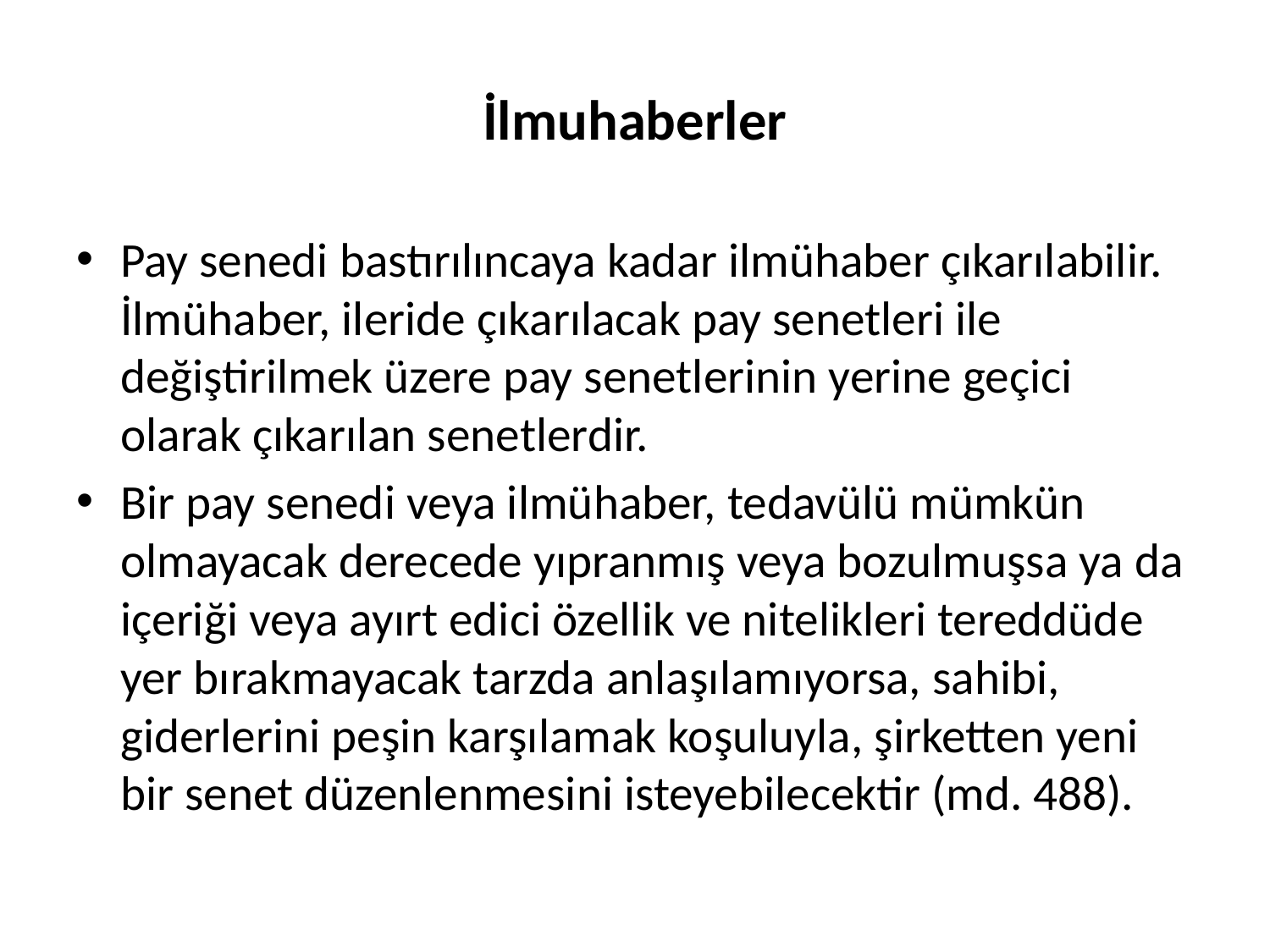

# İlmuhaberler
Pay senedi bastırılıncaya kadar ilmühaber çıkarılabilir. İlmühaber, ileride çıkarılacak pay senetleri ile değiştirilmek üzere pay senetlerinin yerine geçici olarak çıkarılan senetlerdir.
Bir pay senedi veya ilmühaber, tedavülü mümkün olmayacak derecede yıpranmış veya bozulmuşsa ya da içeriği veya ayırt edici özellik ve nitelikleri tereddüde yer bırakmayacak tarzda anlaşılamıyorsa, sahibi, giderlerini peşin karşılamak koşuluyla, şirketten yeni bir senet düzenlenmesini isteyebilecektir (md. 488).